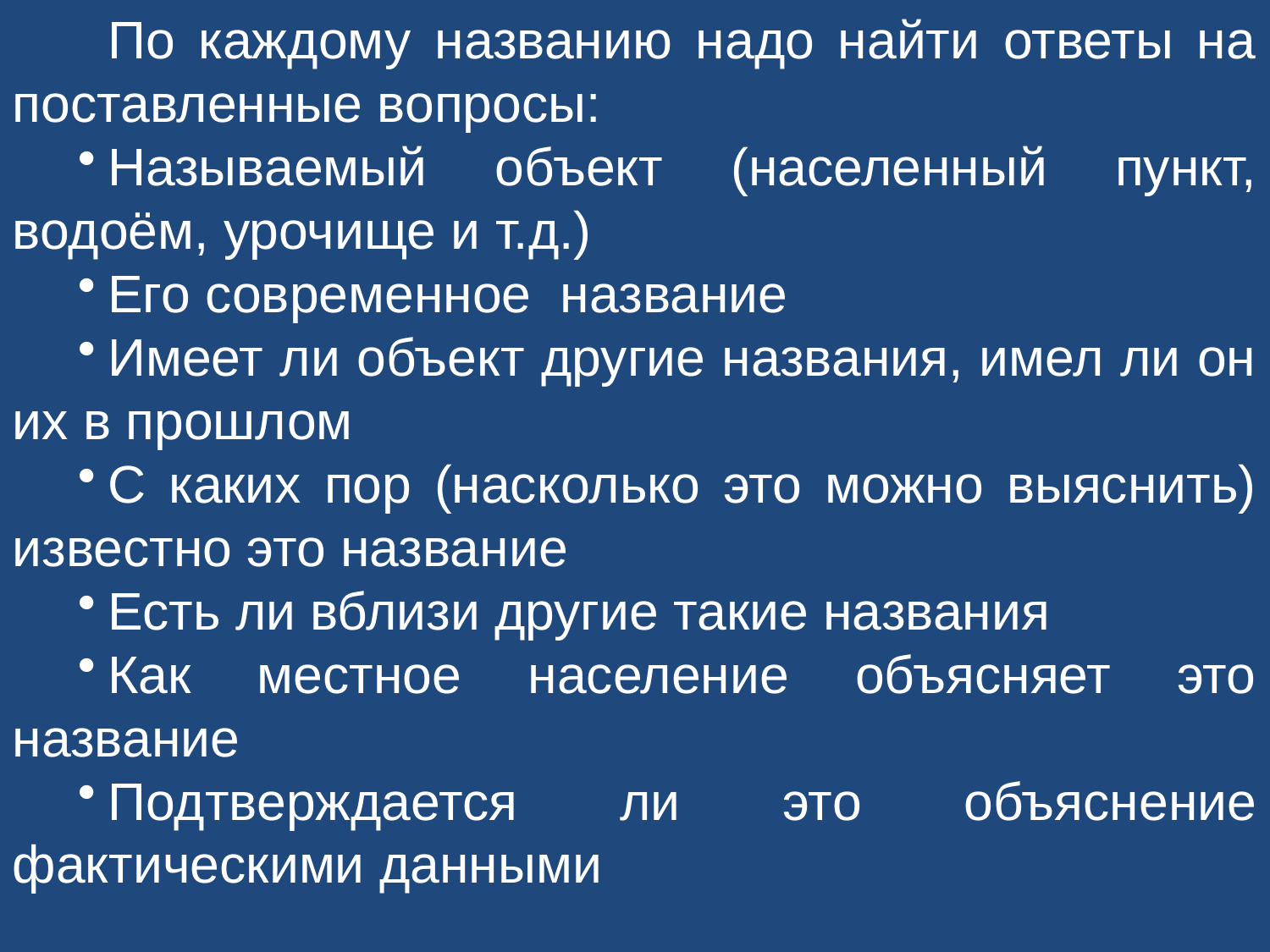

По каждому названию надо найти ответы на поставленные вопросы:
Называемый объект (населенный пункт, водоём, урочище и т.д.)
Его современное  название
Имеет ли объект другие названия, имел ли он их в прошлом
С каких пор (насколько это можно выяснить) известно это название
Есть ли вблизи другие такие названия
Как местное население объясняет это название
Подтверждается ли это объяснение фактическими данными